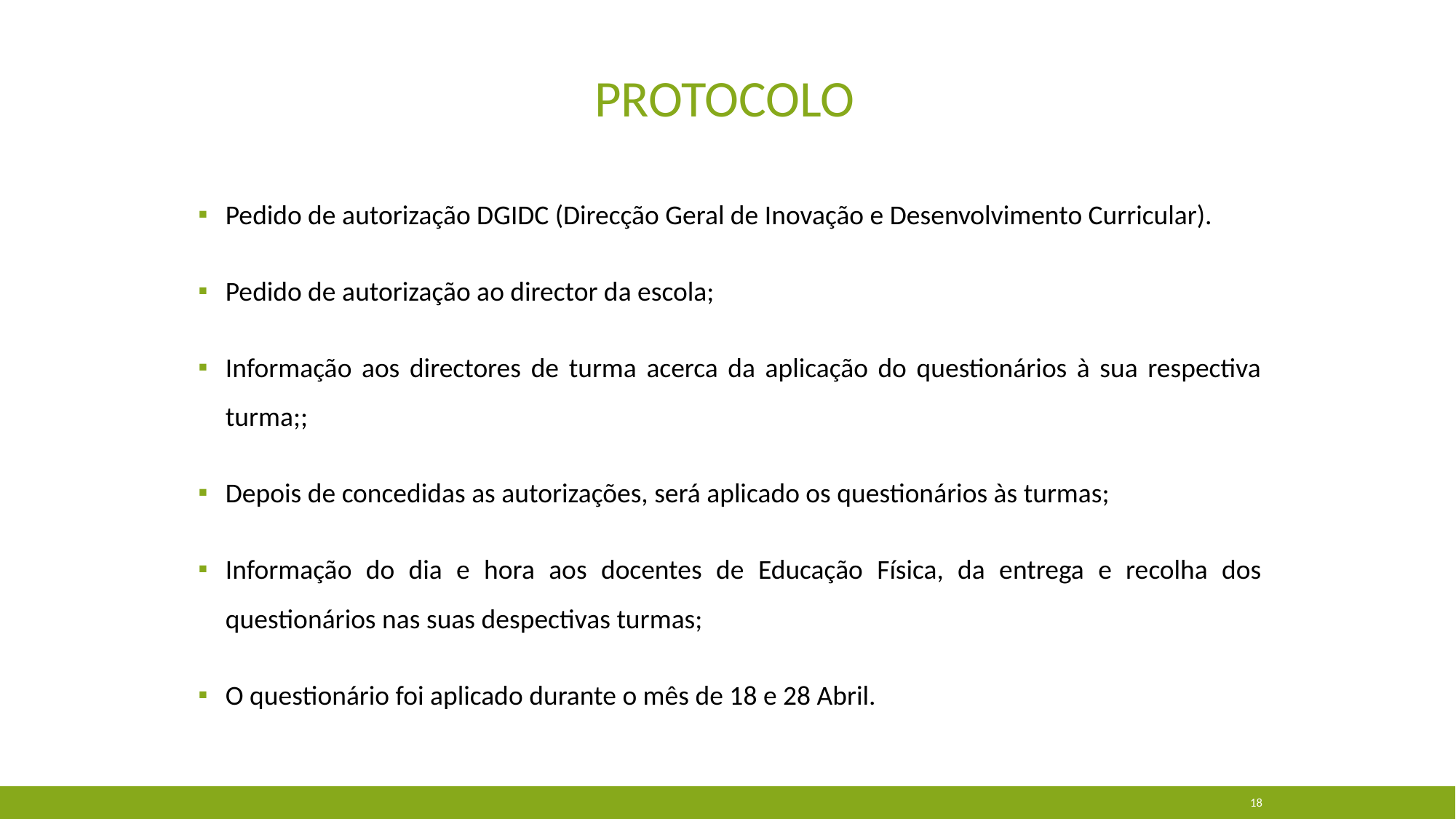

# Protocolo
Pedido de autorização DGIDC (Direcção Geral de Inovação e Desenvolvimento Curricular).
Pedido de autorização ao director da escola;
Informação aos directores de turma acerca da aplicação do questionários à sua respectiva turma;;
Depois de concedidas as autorizações, será aplicado os questionários às turmas;
Informação do dia e hora aos docentes de Educação Física, da entrega e recolha dos questionários nas suas despectivas turmas;
O questionário foi aplicado durante o mês de 18 e 28 Abril.

18